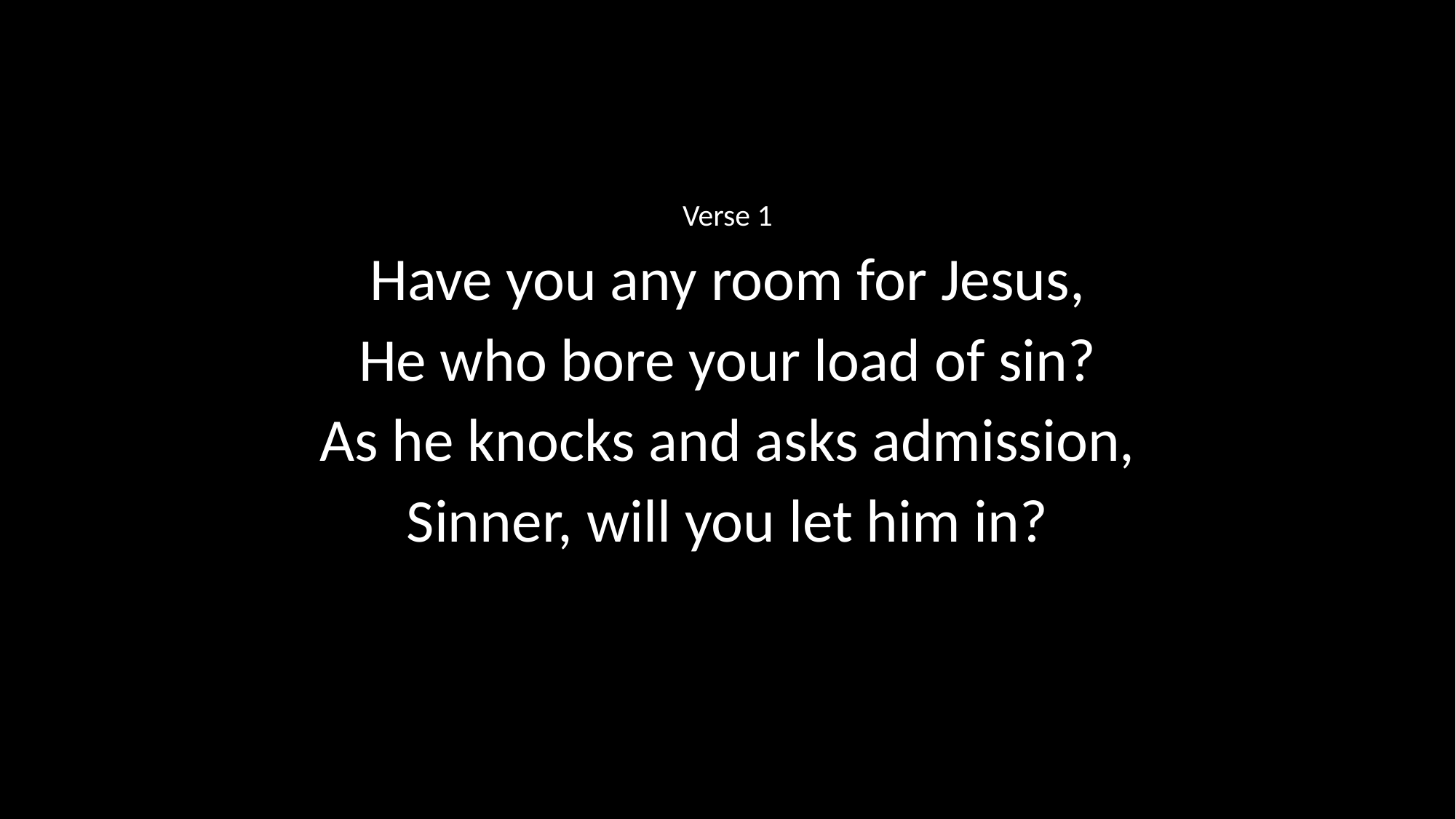

Verse 1
Have you any room for Jesus,
He who bore your load of sin?
As he knocks and asks admission,
Sinner, will you let him in?